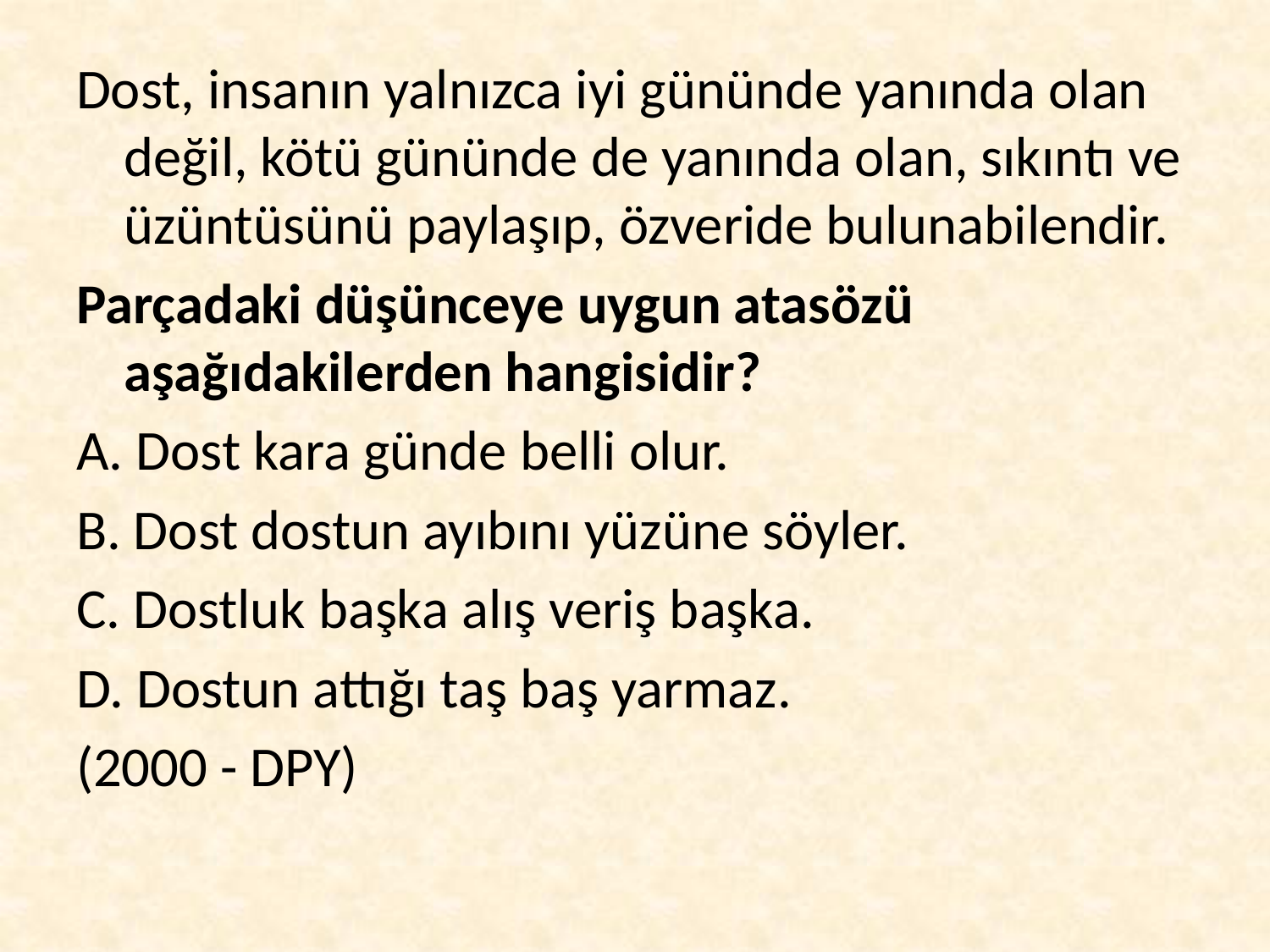

Dost, insanın yalnızca iyi gününde yanında olan değil, kötü gününde de yanında olan, sıkıntı ve üzüntüsünü paylaşıp, özveride bulunabilendir.
Parçadaki düşünceye uygun atasözü aşağıdakilerden hangisidir?
A. Dost kara günde belli olur.
B. Dost dostun ayıbını yüzüne söyler.
C. Dostluk başka alış veriş başka.
D. Dostun attığı taş baş yarmaz.
(2000 - DPY)